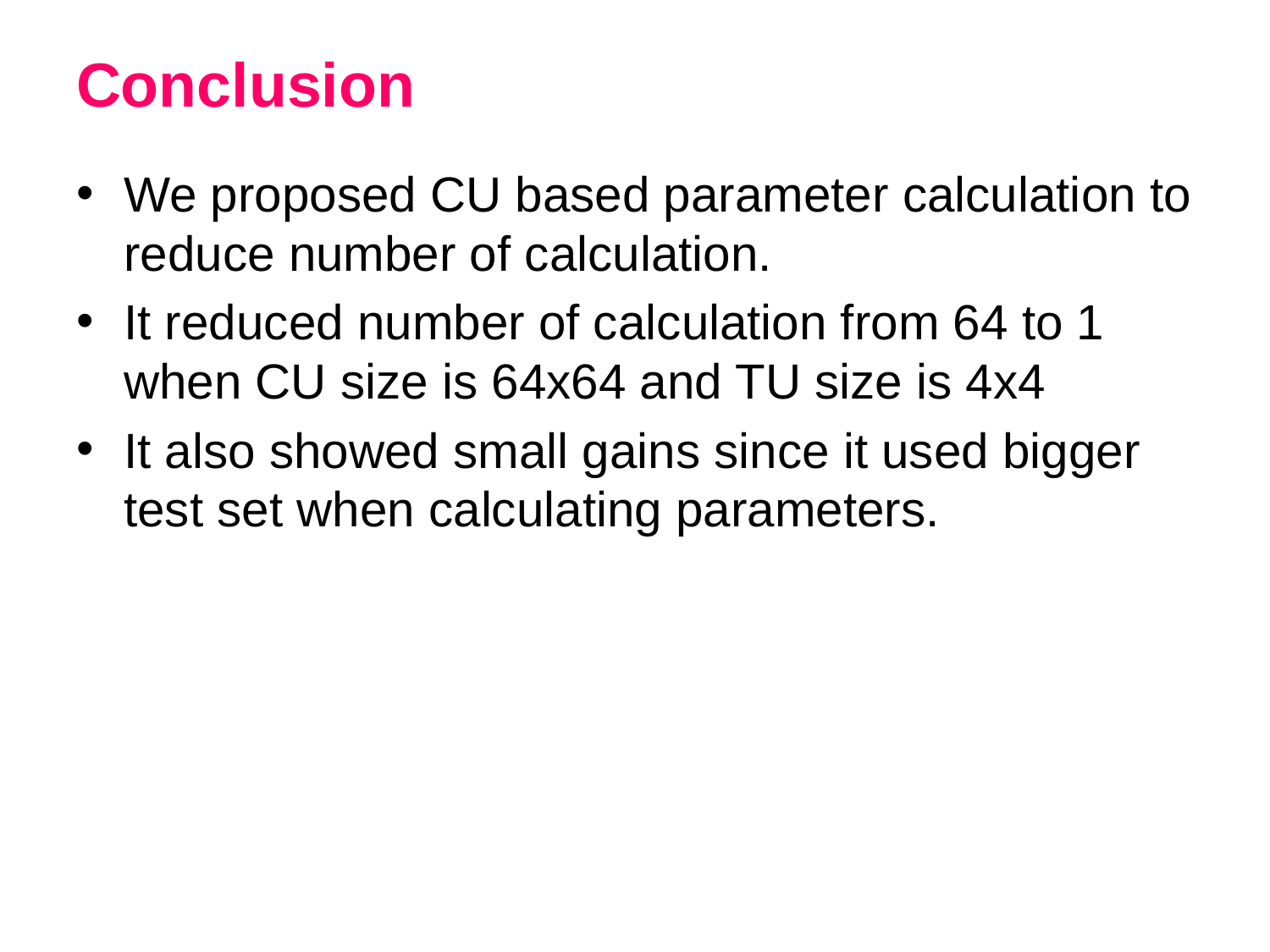

# Conclusion
We proposed CU based parameter calculation to reduce number of calculation.
It reduced number of calculation from 64 to 1 when CU size is 64x64 and TU size is 4x4
It also showed small gains since it used bigger test set when calculating parameters.